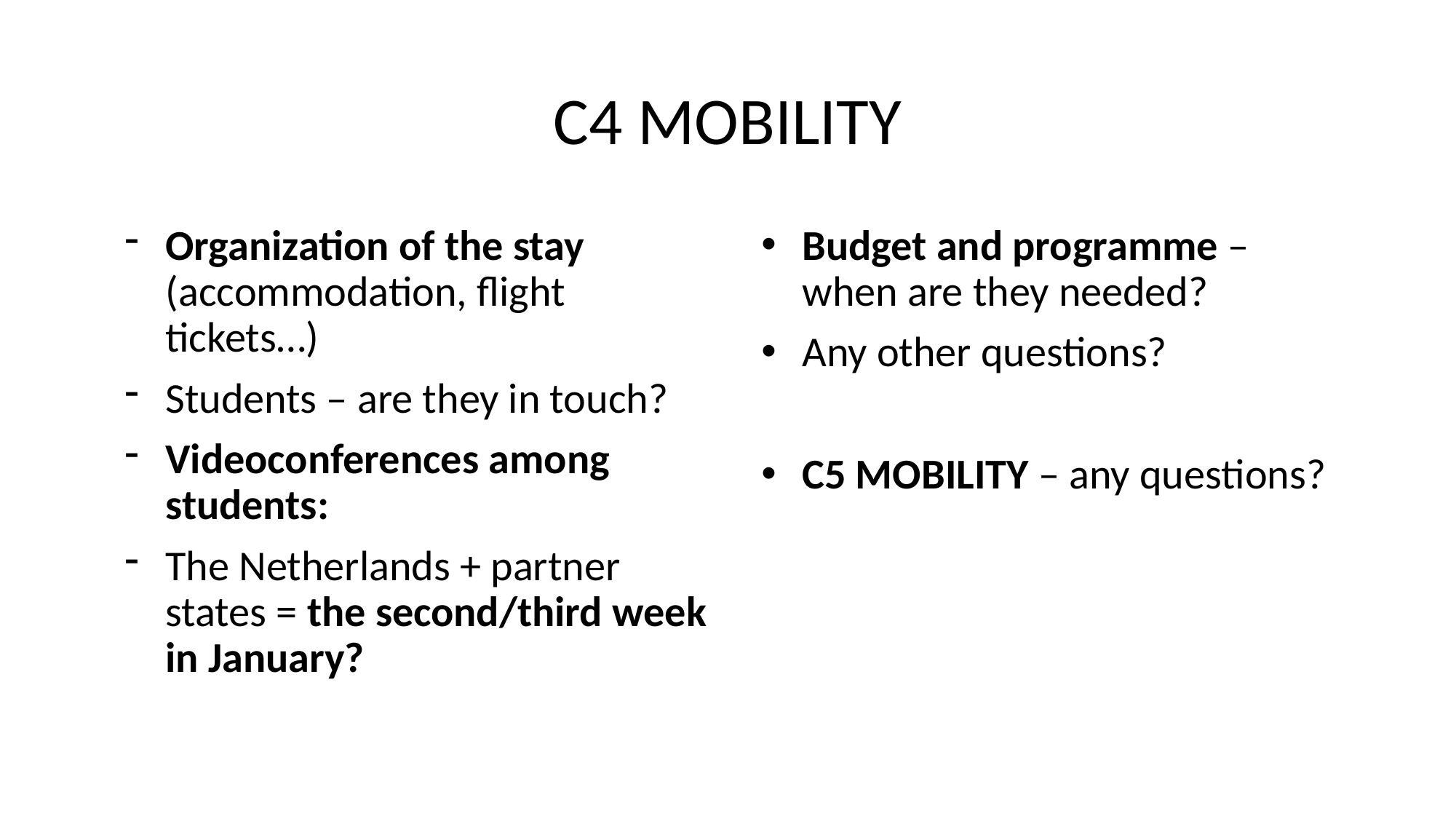

# C4 MOBILITY
Organization of the stay (accommodation, flight tickets…)
Students – are they in touch?
Videoconferences among students:
The Netherlands + partner states = the second/third week in January?
Budget and programme – when are they needed?
Any other questions?

C5 MOBILITY – any questions?